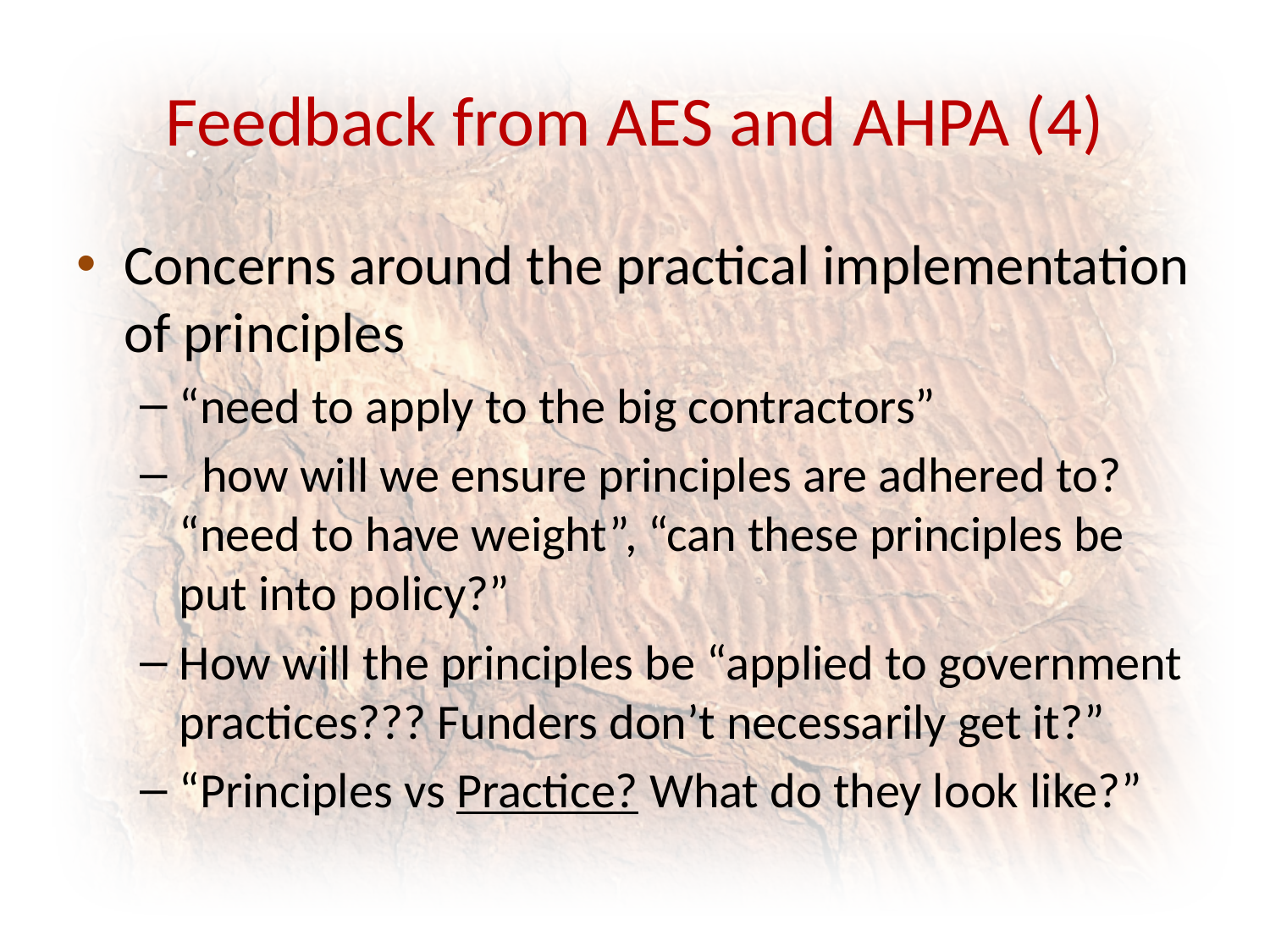

# Feedback from AES and AHPA (4)
Concerns around the practical implementation of principles
“need to apply to the big contractors”
  how will we ensure principles are adhered to?  “need to have weight”, “can these principles be put into policy?”
How will the principles be “applied to government practices??? Funders don’t necessarily get it?”
“Principles vs Practice? What do they look like?”